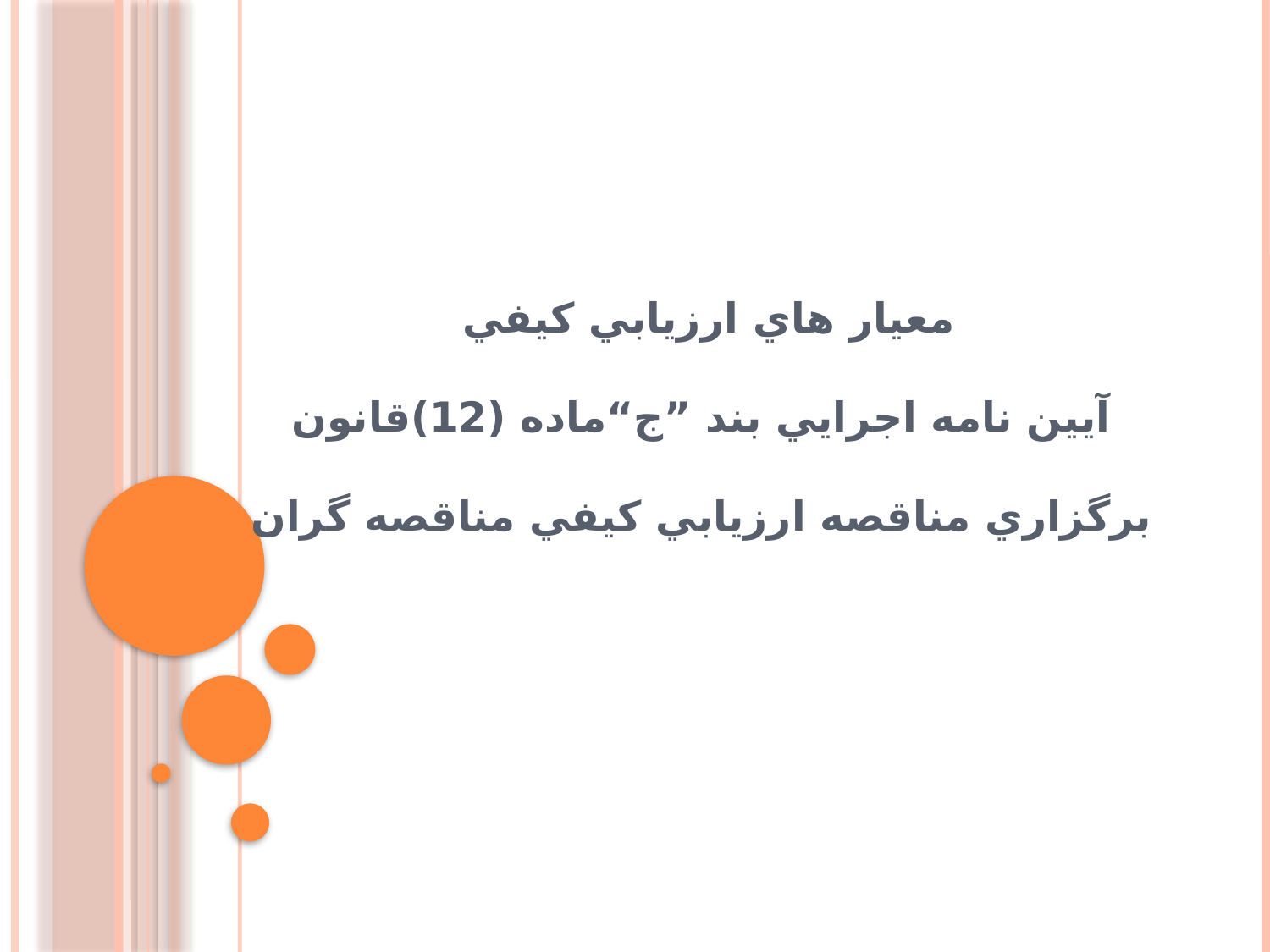

# معيار هاي ارزيابي كيفي آيين نامه اجرايي بند ”ج“ماده (12)قانون برگزاري مناقصه ارزيابي كيفي مناقصه گران